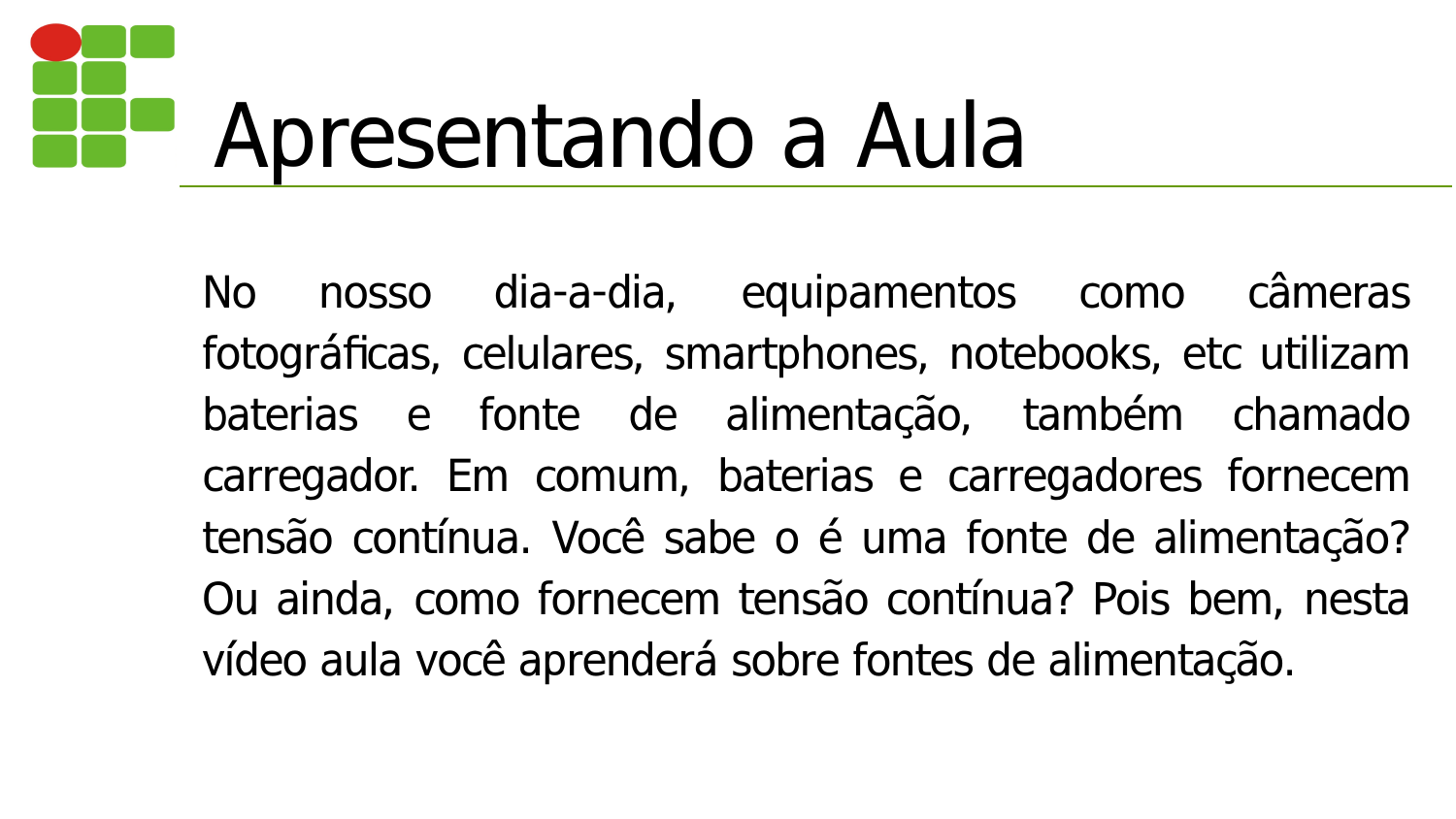

# Apresentando a Aula
No nosso dia-a-dia, equipamentos como câmeras fotográficas, celulares, smartphones, notebooks, etc utilizam baterias e fonte de alimentação, também chamado carregador. Em comum, baterias e carregadores fornecem tensão contínua. Você sabe o é uma fonte de alimentação? Ou ainda, como fornecem tensão contínua? Pois bem, nesta vídeo aula você aprenderá sobre fontes de alimentação.